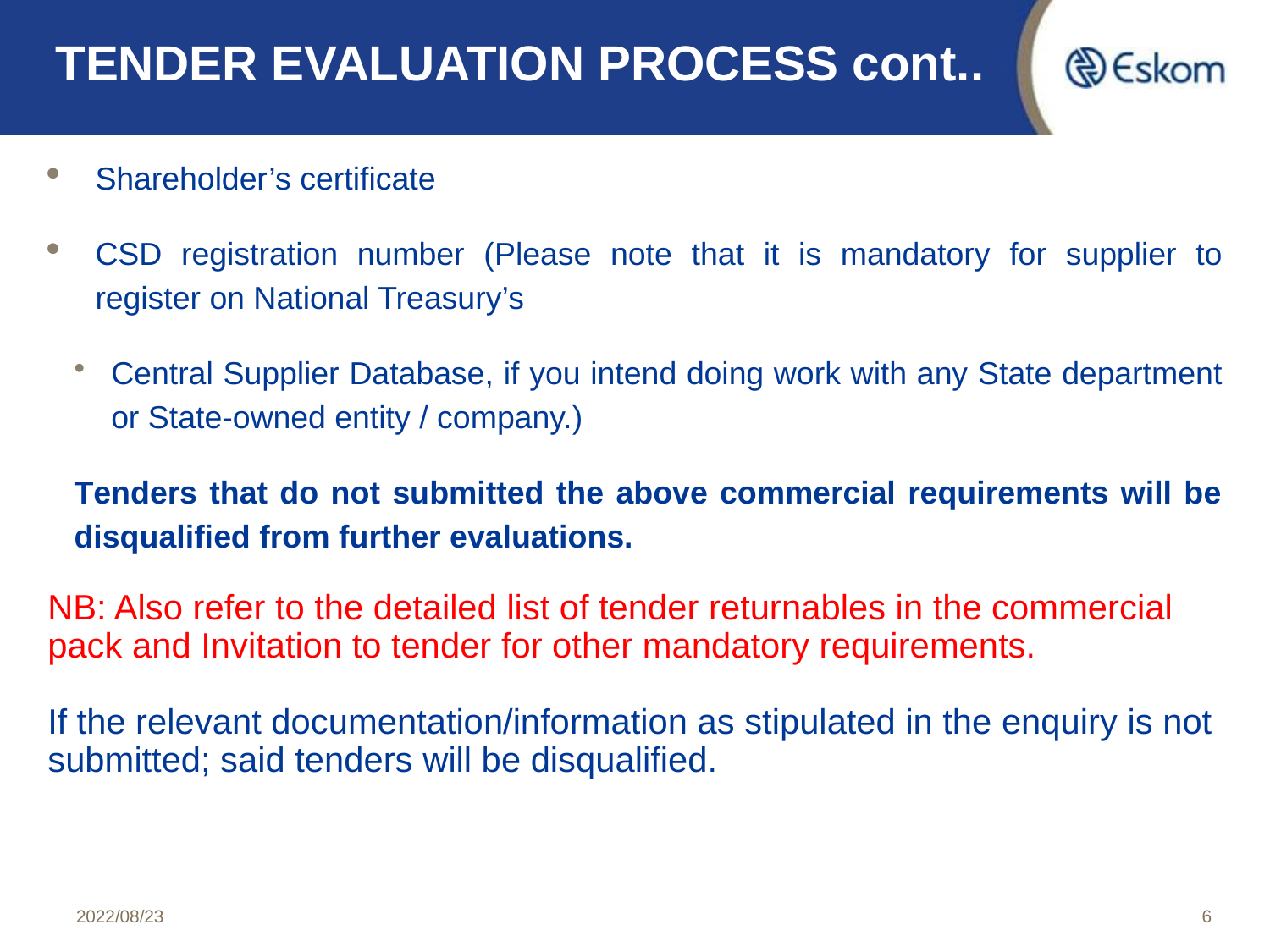

# TENDER EVALUATION PROCESS cont..
Shareholder’s certificate
CSD registration number (Please note that it is mandatory for supplier to register on National Treasury’s
Central Supplier Database, if you intend doing work with any State department or State-owned entity / company.)
Tenders that do not submitted the above commercial requirements will be disqualified from further evaluations.
NB: Also refer to the detailed list of tender returnables in the commercial pack and Invitation to tender for other mandatory requirements.
If the relevant documentation/information as stipulated in the enquiry is not submitted; said tenders will be disqualified.

2022/08/23
6